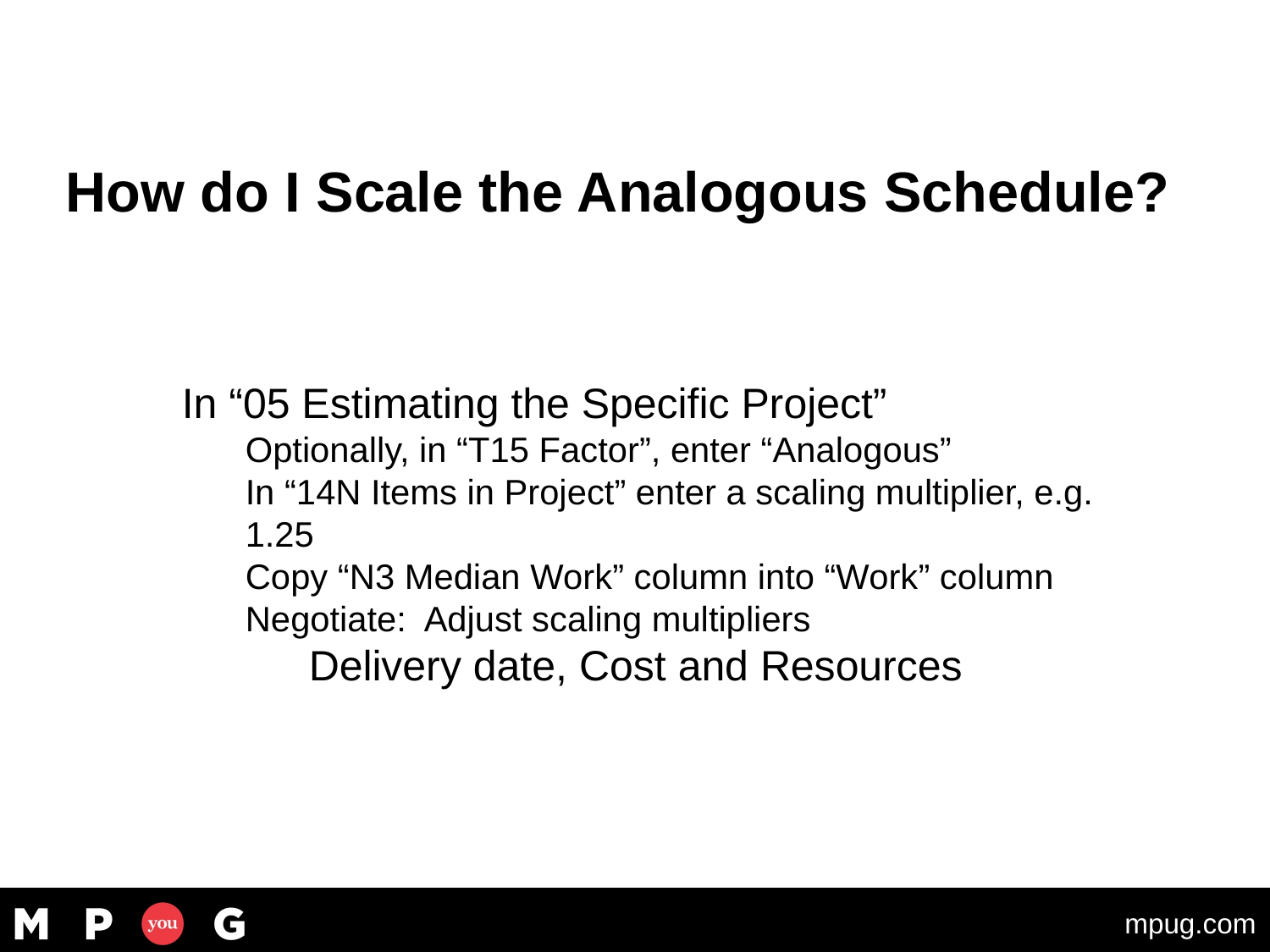

#

© Oliver D Gildersleeve, Jr 2020
16
How do I Scale the Analogous Schedule?

In “05 Estimating the Specific Project”
Optionally, in “T15 Factor”, enter “Analogous”
In “14N Items in Project” enter a scaling multiplier, e.g. 1.25
Copy “N3 Median Work” column into “Work” column
Negotiate:  Adjust scaling multipliers
Delivery date, Cost and Resources